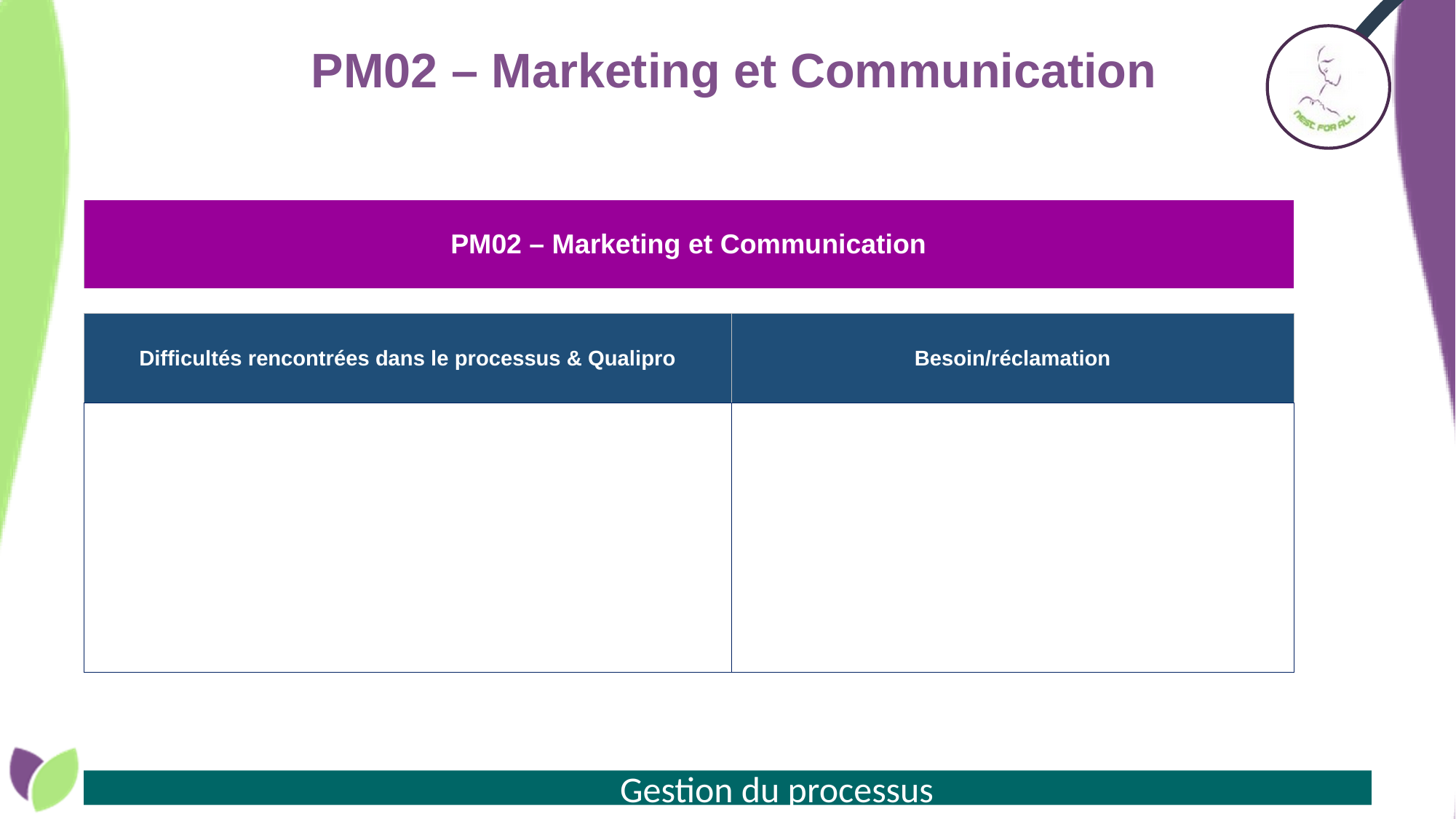

# PM02 – Marketing et Communication
| PM02 – Marketing et Communication |  |
| --- | --- |
|  |  |
| Difficultés rencontrées dans le processus & Qualipro | Besoin/réclamation |
|  |  |
Gestion du processus